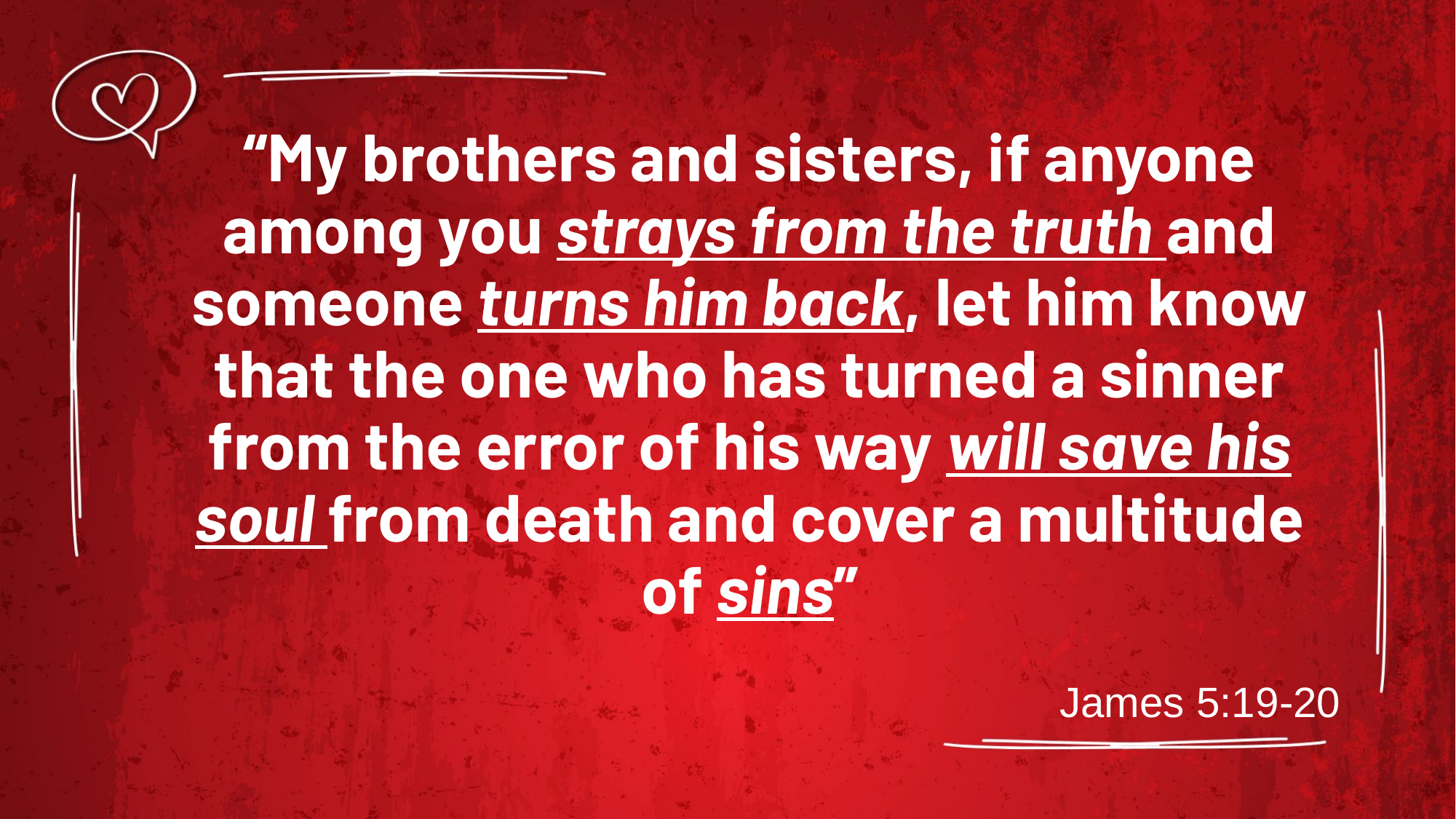

“My brothers and sisters, if anyone among you strays from the truth and someone turns him back, let him know that the one who has turned a sinner from the error of his way will save his soul from death and cover a multitude of sins”

James 5:19-20